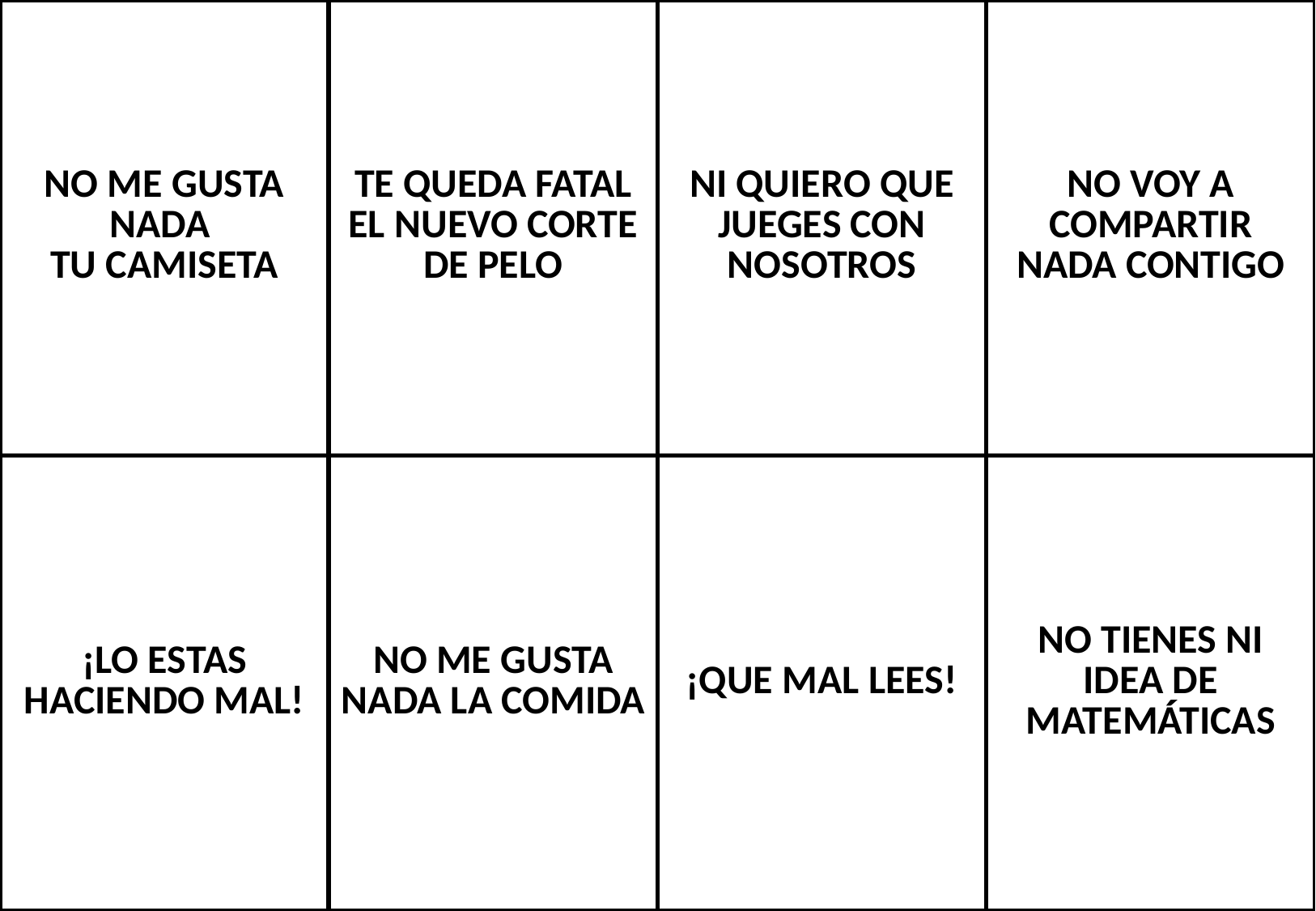

| NO ME GUSTA NADA TU CAMISETA | TE QUEDA FATAL EL NUEVO CORTE DE PELO | NI QUIERO QUE JUEGES CON NOSOTROS | NO VOY A COMPARTIR NADA CONTIGO |
| --- | --- | --- | --- |
| ¡LO ESTAS HACIENDO MAL! | NO ME GUSTA NADA LA COMIDA | ¡QUE MAL LEES! | NO TIENES NI IDEA DE MATEMÁTICAS |